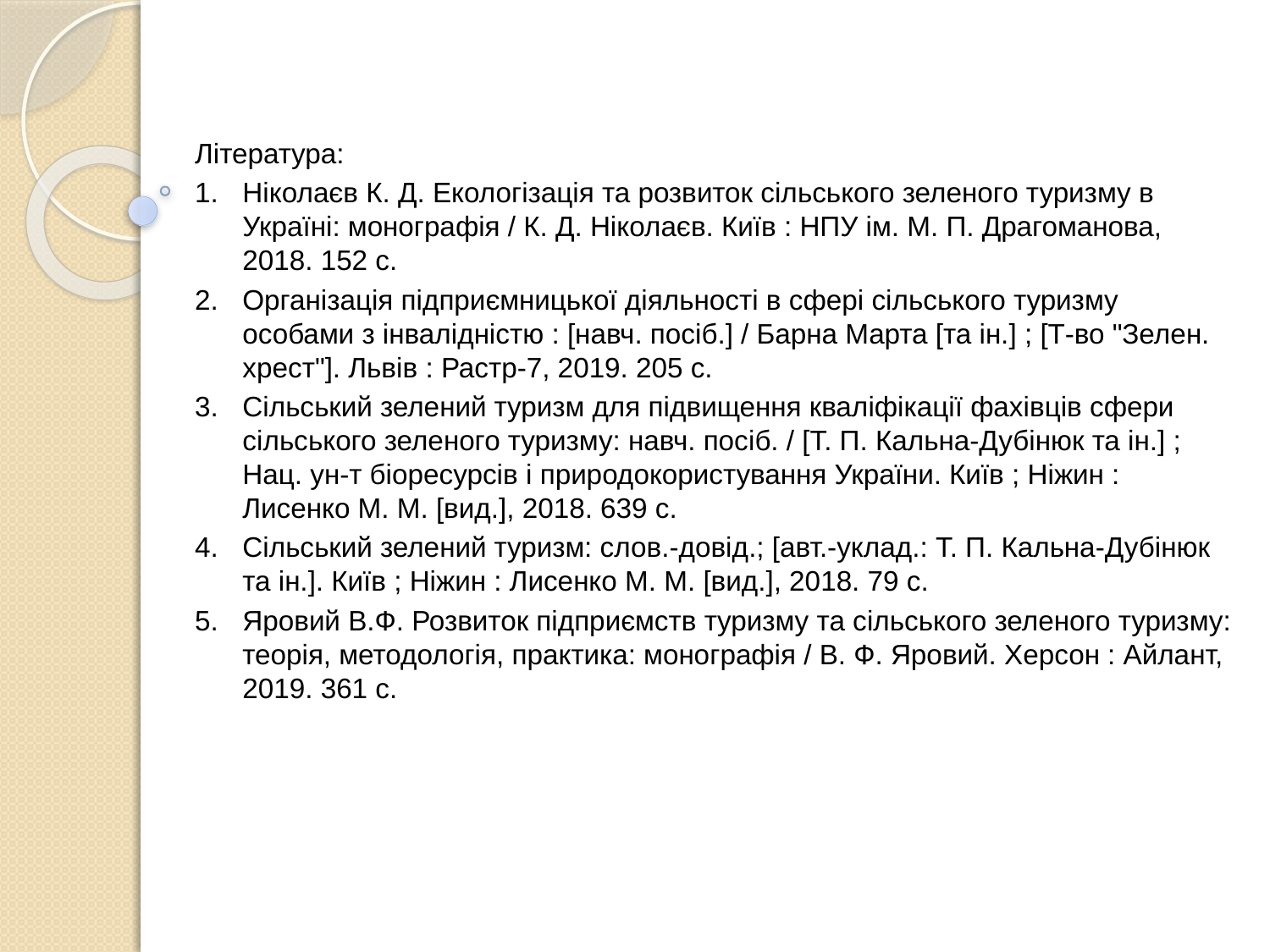

# Література:
Ніколаєв К. Д. Екологізація та розвиток сільського зеленого туризму в Україні: монографія / К. Д. Ніколаєв. Київ : НПУ ім. М. П. Драгоманова, 2018. 152 с.
Організація підприємницької діяльності в сфері сільського туризму особами з інвалідністю : [навч. посіб.] / Барна Марта [та ін.] ; [Т-во "Зелен. хрест"]. Львів : Растр-7, 2019. 205 с.
Сільський зелений туризм для підвищення кваліфікації фахівців сфери сільського зеленого туризму: навч. посіб. / [Т. П. Кальна-Дубінюк та ін.] ; Нац. ун-т біоресурсів і природокористування України. Київ ; Ніжин : Лисенко М. М. [вид.], 2018. 639 с.
Сільський зелений туризм: слов.-довід.; [авт.-уклад.: Т. П. Кальна-Дубінюк та ін.]. Київ ; Ніжин : Лисенко М. М. [вид.], 2018. 79 с.
Яровий В.Ф. Розвиток підприємств туризму та сільського зеленого туризму: теорія, методологія, практика: монографія / В. Ф. Яровий. Херсон : Айлант, 2019. 361 с.